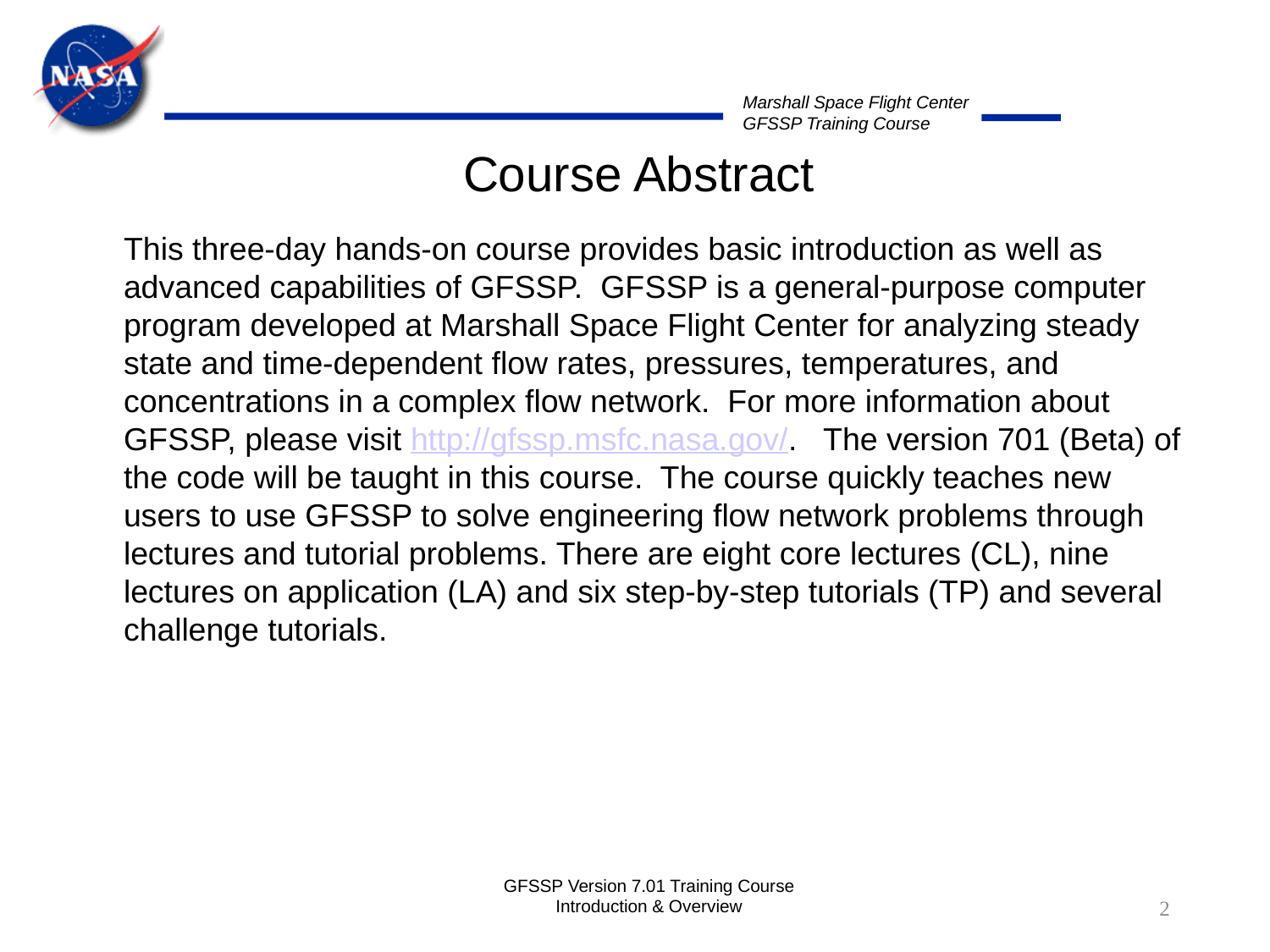

Course Abstract
	This three-day hands-on course provides basic introduction as well as advanced capabilities of GFSSP.  GFSSP is a general-purpose computer program developed at Marshall Space Flight Center for analyzing steady state and time-dependent flow rates, pressures, temperatures, and concentrations in a complex flow network.  For more information about GFSSP, please visit http://gfssp.msfc.nasa.gov/.   The version 701 (Beta) of the code will be taught in this course.  The course quickly teaches new users to use GFSSP to solve engineering flow network problems through lectures and tutorial problems. There are eight core lectures (CL), nine lectures on application (LA) and six step-by-step tutorials (TP) and several challenge tutorials.

GFSSP Version 7.01 Training Course Introduction & Overview
2